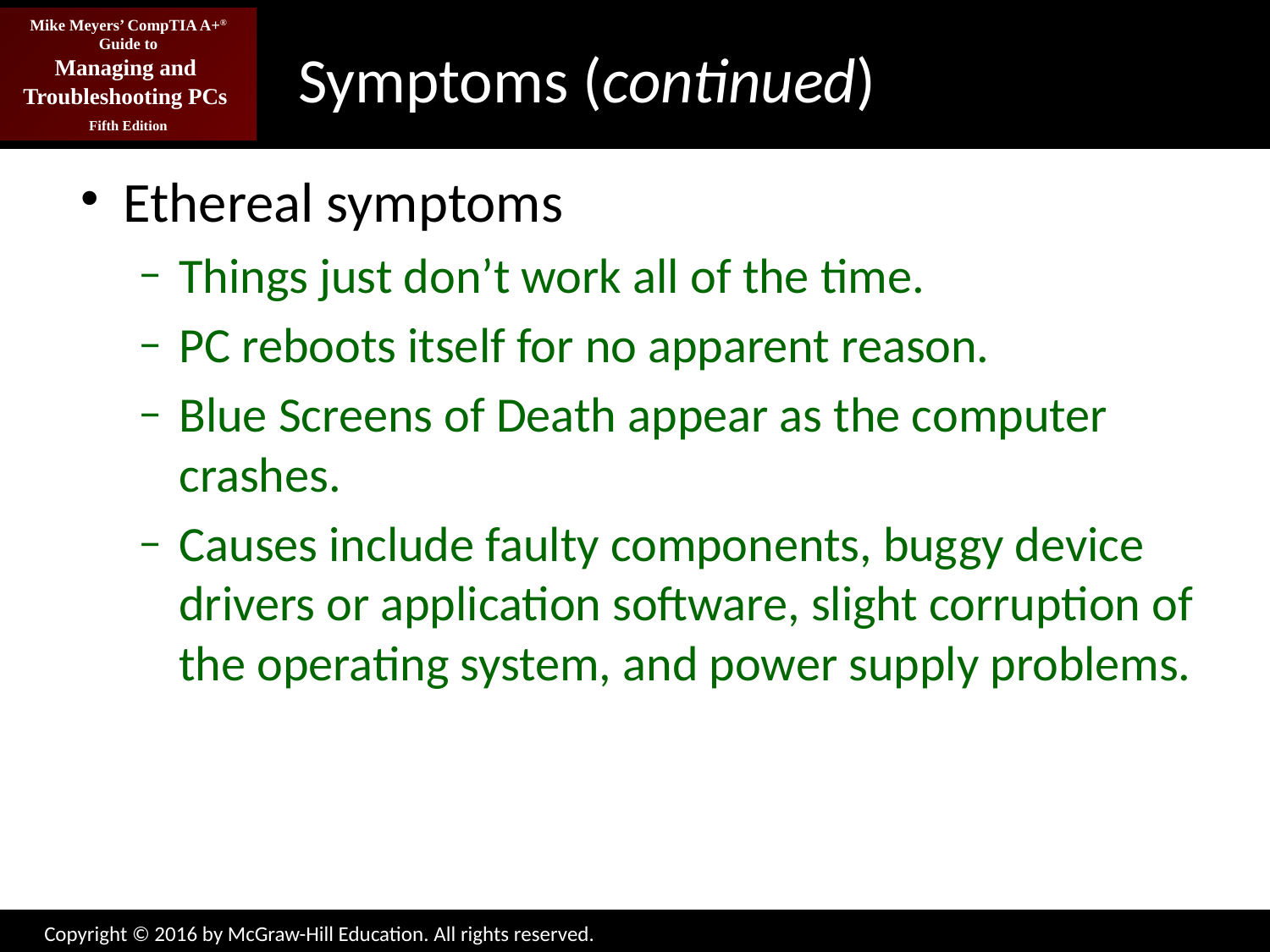

# Symptoms (continued)
Ethereal symptoms
Things just don’t work all of the time.
PC reboots itself for no apparent reason.
Blue Screens of Death appear as the computer crashes.
Causes include faulty components, buggy device drivers or application software, slight corruption of the operating system, and power supply problems.